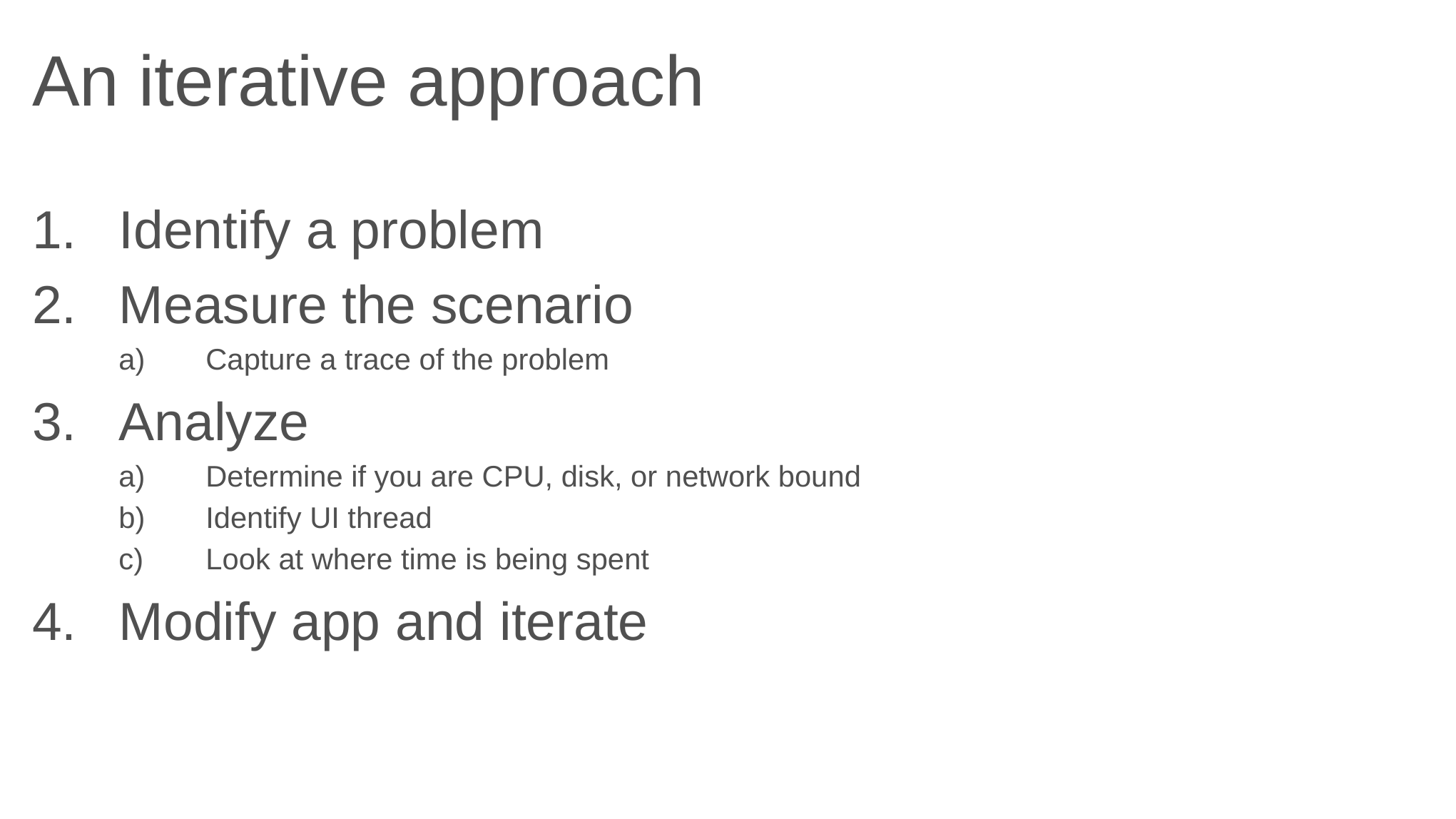

# An iterative approach
Identify a problem
Measure the scenario
Capture a trace of the problem
Analyze
Determine if you are CPU, disk, or network bound
Identify UI thread
Look at where time is being spent
Modify app and iterate